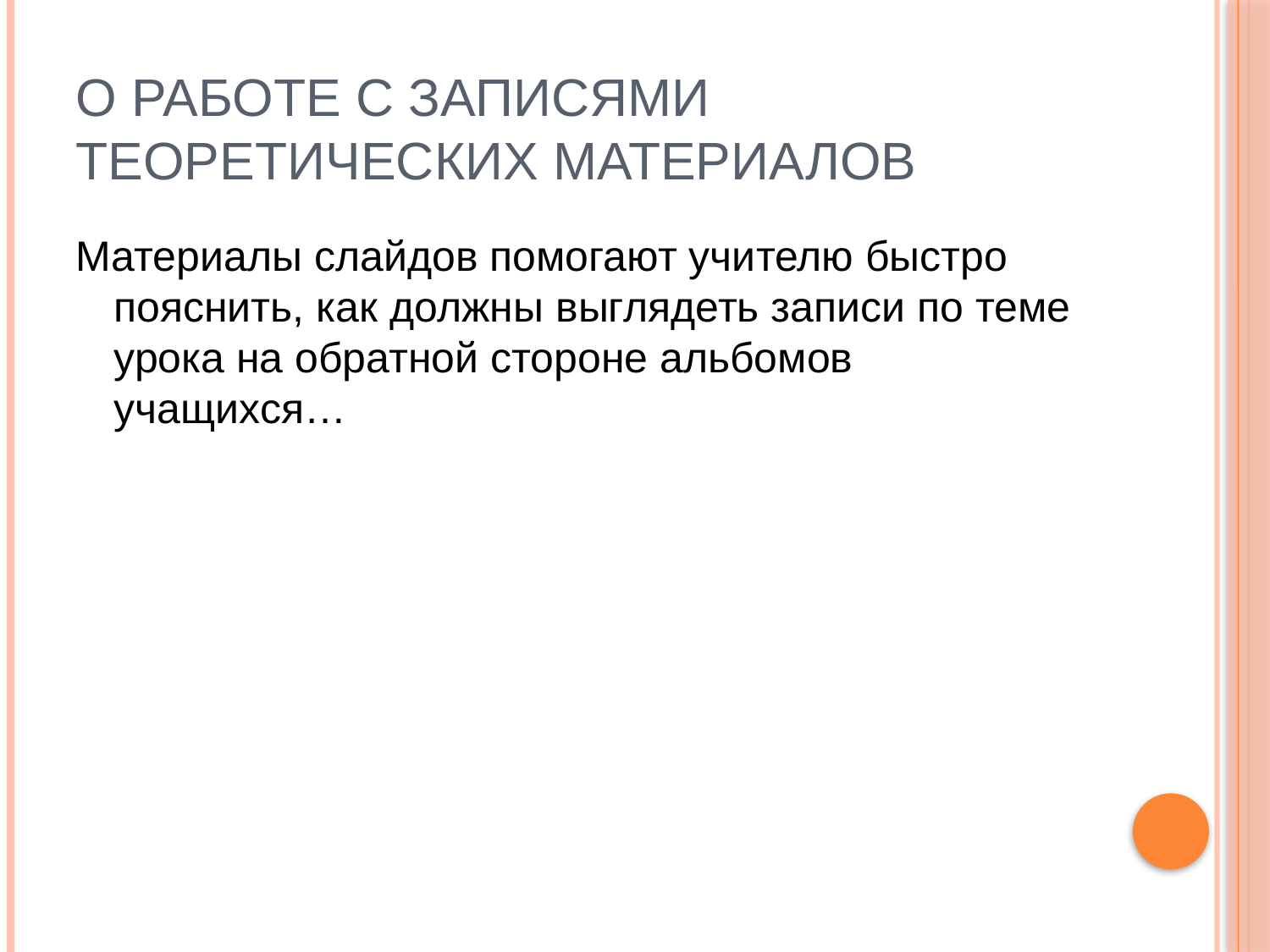

# О работе с записями теоретических материалов
Материалы слайдов помогают учителю быстро пояснить, как должны выглядеть записи по теме урока на обратной стороне альбомов учащихся…